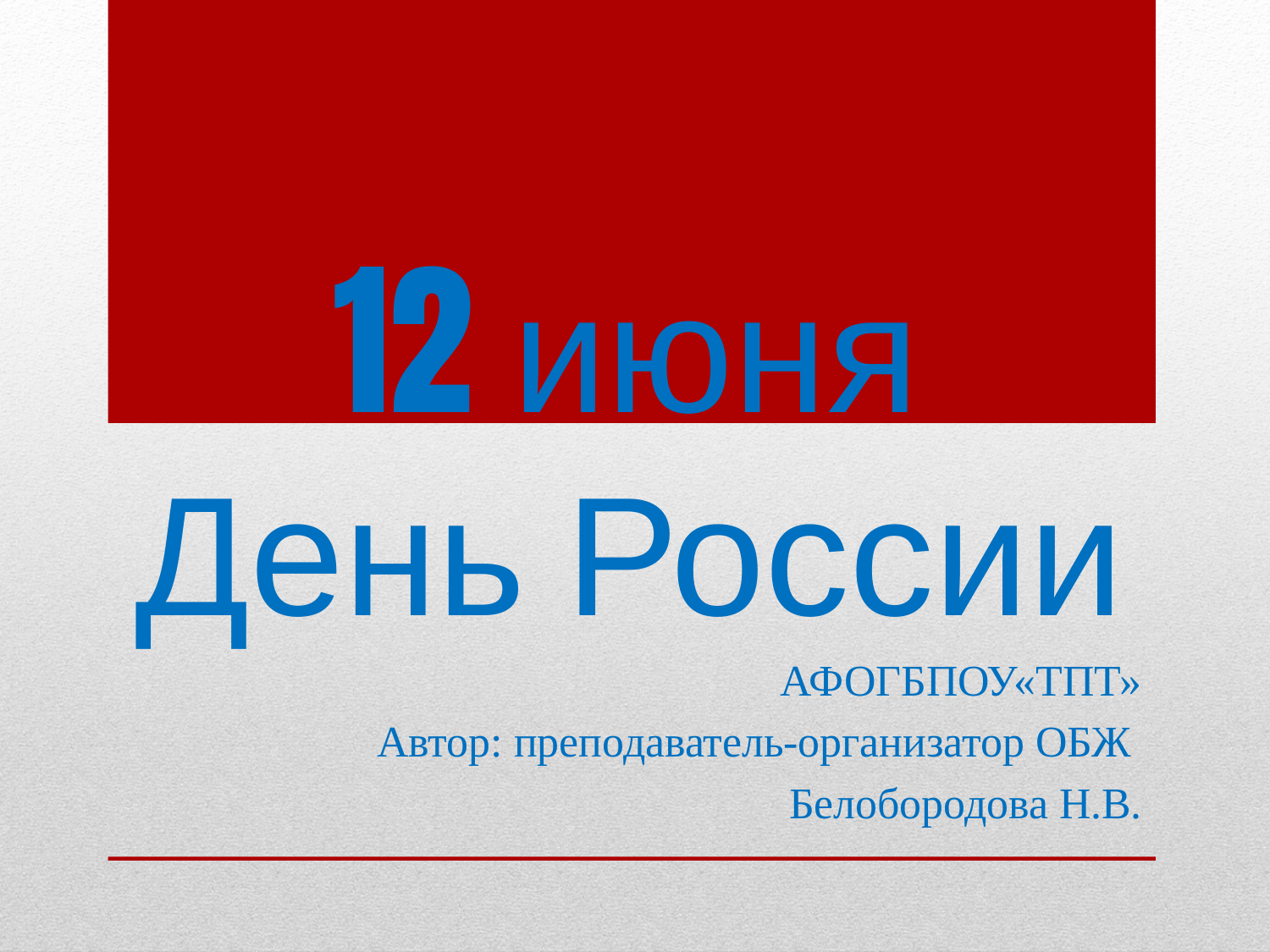

# 12 июня День России
АФОГБПОУ«ТПТ»
Автор: преподаватель-организатор ОБЖ
Белобородова Н.В.